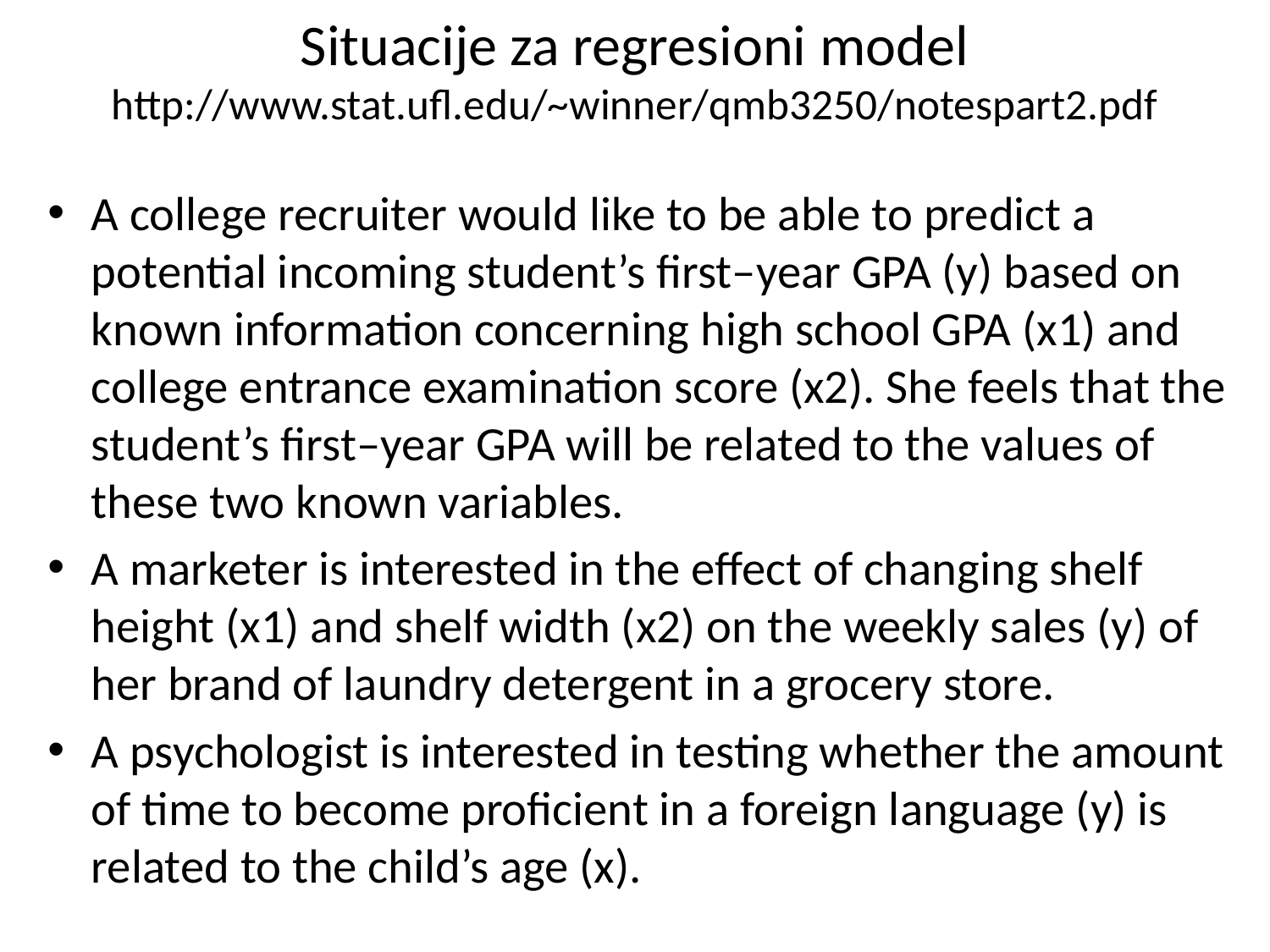

# Situacije za regresioni model http://www.stat.ufl.edu/~winner/qmb3250/notespart2.pdf
A college recruiter would like to be able to predict a potential incoming student’s first–year GPA (y) based on known information concerning high school GPA (x1) and college entrance examination score (x2). She feels that the student’s first–year GPA will be related to the values of these two known variables.
A marketer is interested in the effect of changing shelf height (x1) and shelf width (x2) on the weekly sales (y) of her brand of laundry detergent in a grocery store.
A psychologist is interested in testing whether the amount of time to become proficient in a foreign language (y) is related to the child’s age (x).